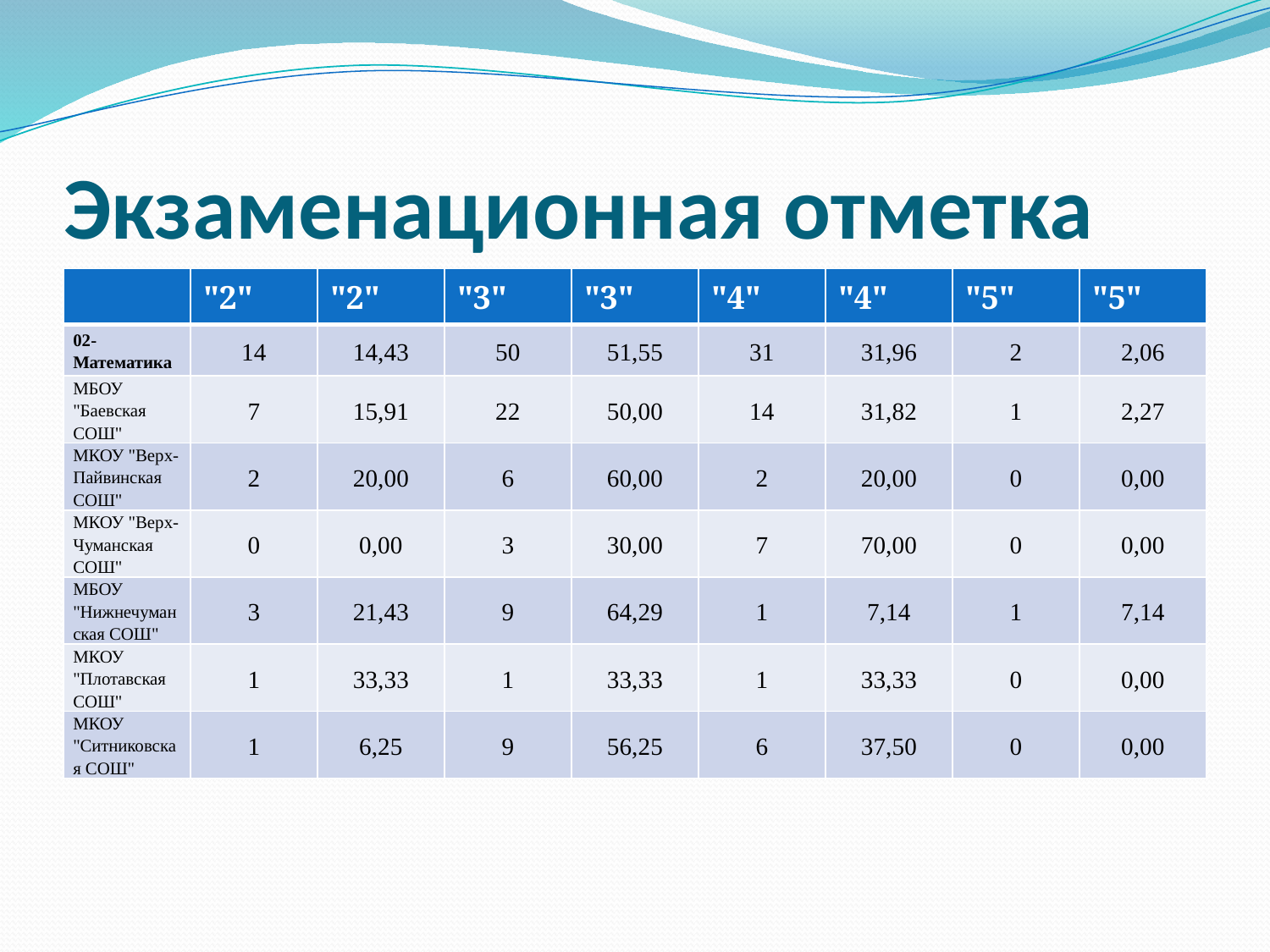

# Экзаменационная отметка
|  | "2" | "2" | "3" | "3" | "4" | "4" | "5" | "5" |
| --- | --- | --- | --- | --- | --- | --- | --- | --- |
| 02-Математика | 14 | 14,43 | 50 | 51,55 | 31 | 31,96 | 2 | 2,06 |
| МБОУ "Баевская СОШ" | 7 | 15,91 | 22 | 50,00 | 14 | 31,82 | 1 | 2,27 |
| МКОУ "Верх-Пайвинская СОШ" | 2 | 20,00 | 6 | 60,00 | 2 | 20,00 | 0 | 0,00 |
| МКОУ "Верх-Чуманская СОШ" | 0 | 0,00 | 3 | 30,00 | 7 | 70,00 | 0 | 0,00 |
| МБОУ "Нижнечуманская СОШ" | 3 | 21,43 | 9 | 64,29 | 1 | 7,14 | 1 | 7,14 |
| МКОУ "Плотавская СОШ" | 1 | 33,33 | 1 | 33,33 | 1 | 33,33 | 0 | 0,00 |
| МКОУ "Ситниковская СОШ" | 1 | 6,25 | 9 | 56,25 | 6 | 37,50 | 0 | 0,00 |